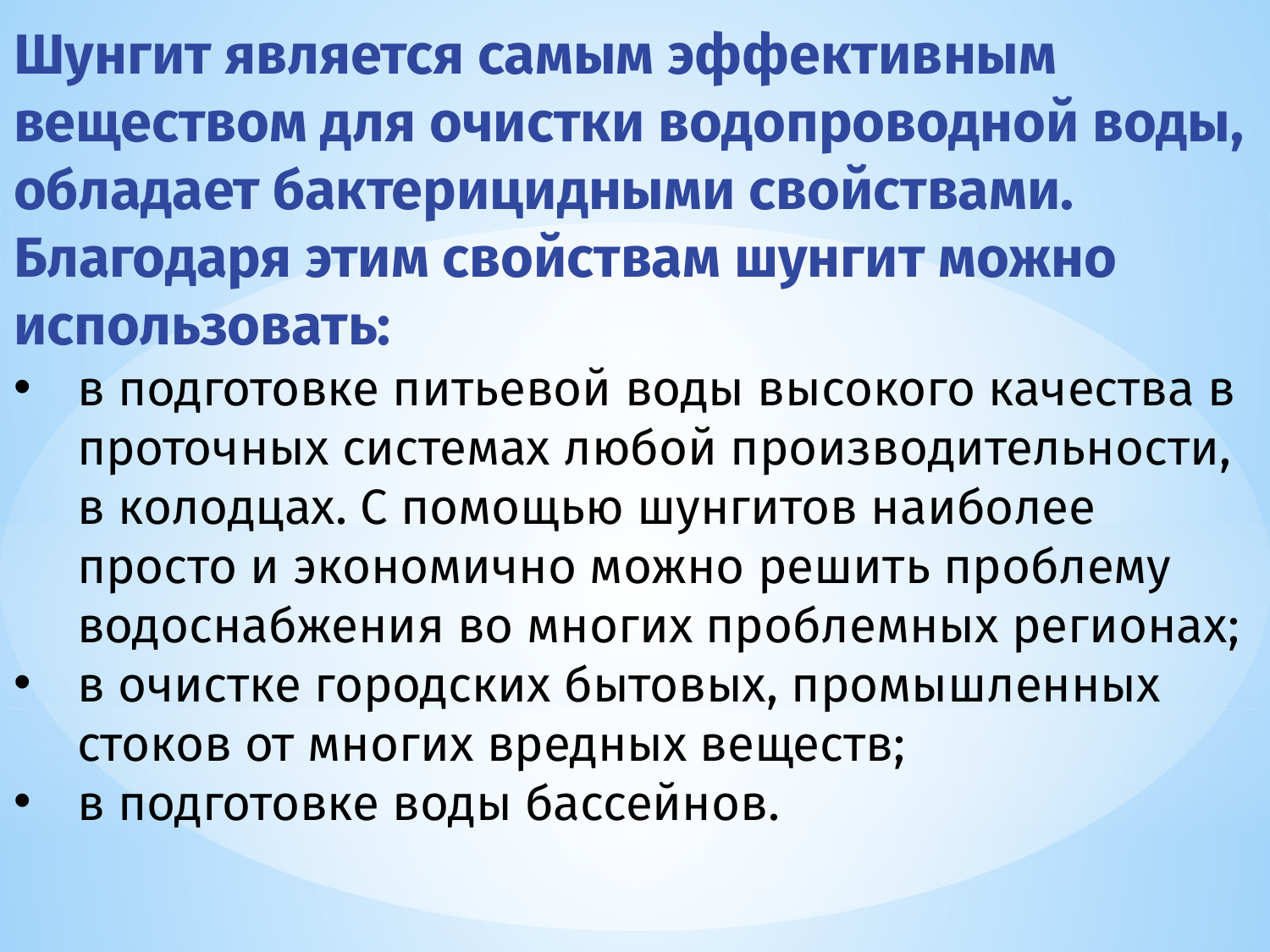

Шунгит является самым эффективным веществом для очистки водопроводной воды, обладает бактерицидными свойствами.
Благодаря этим свойствам шунгит можно использовать:
в подготовке питьевой воды высокого качества в проточных системах любой производительности, в колодцах. С помощью шунгитов наиболее просто и экономично можно решить проблему водоснабжения во многих проблемных регионах;
в очистке городских бытовых, промышленных стоков от многих вредных веществ;
в подготовке воды бассейнов.